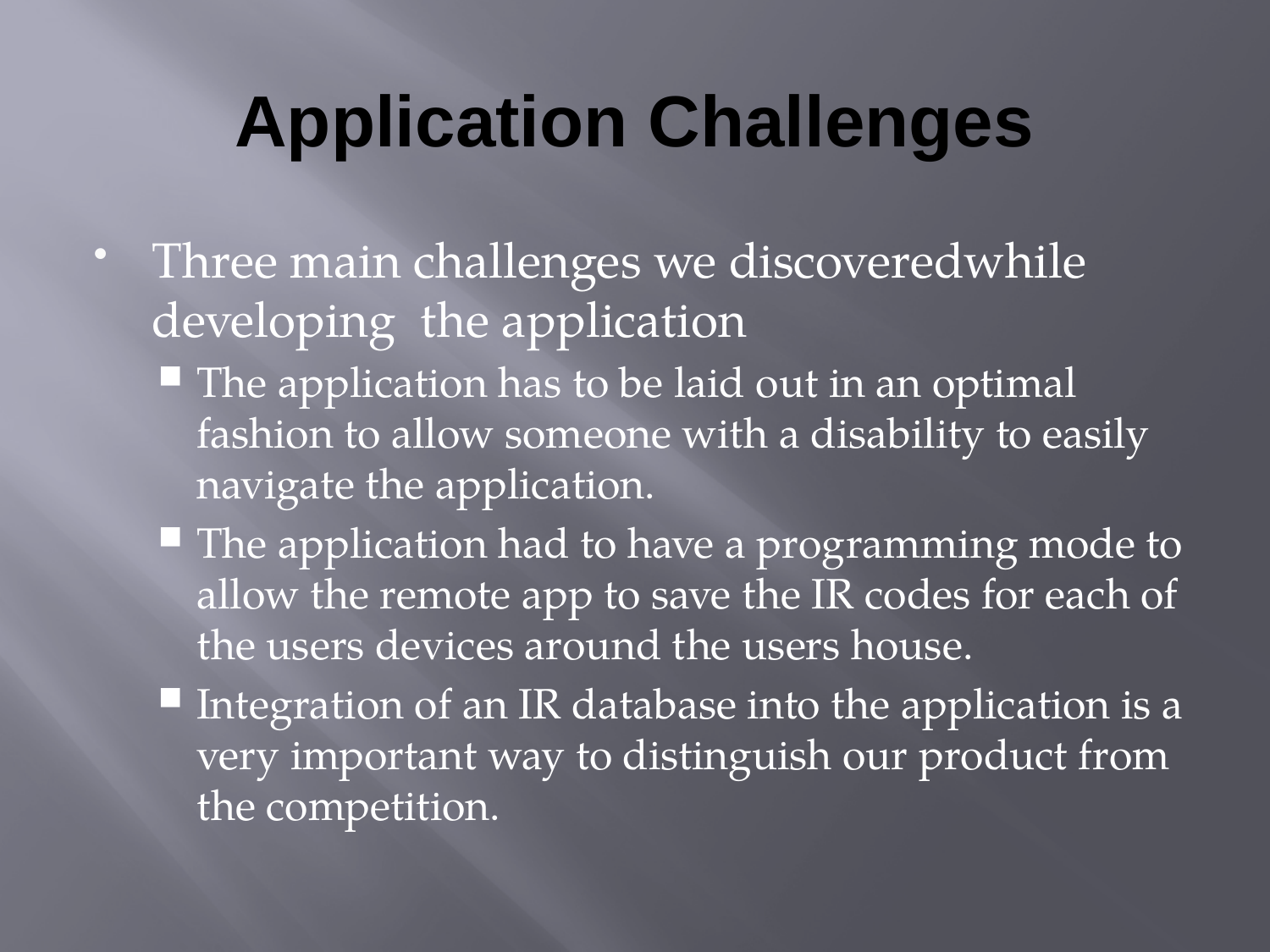

# Application Challenges
Three main challenges we discoveredwhile developing  the application
The application has to be laid out in an optimal fashion to allow someone with a disability to easily navigate the application.
The application had to have a programming mode to allow the remote app to save the IR codes for each of the users devices around the users house.
Integration of an IR database into the application is a very important way to distinguish our product from the competition.